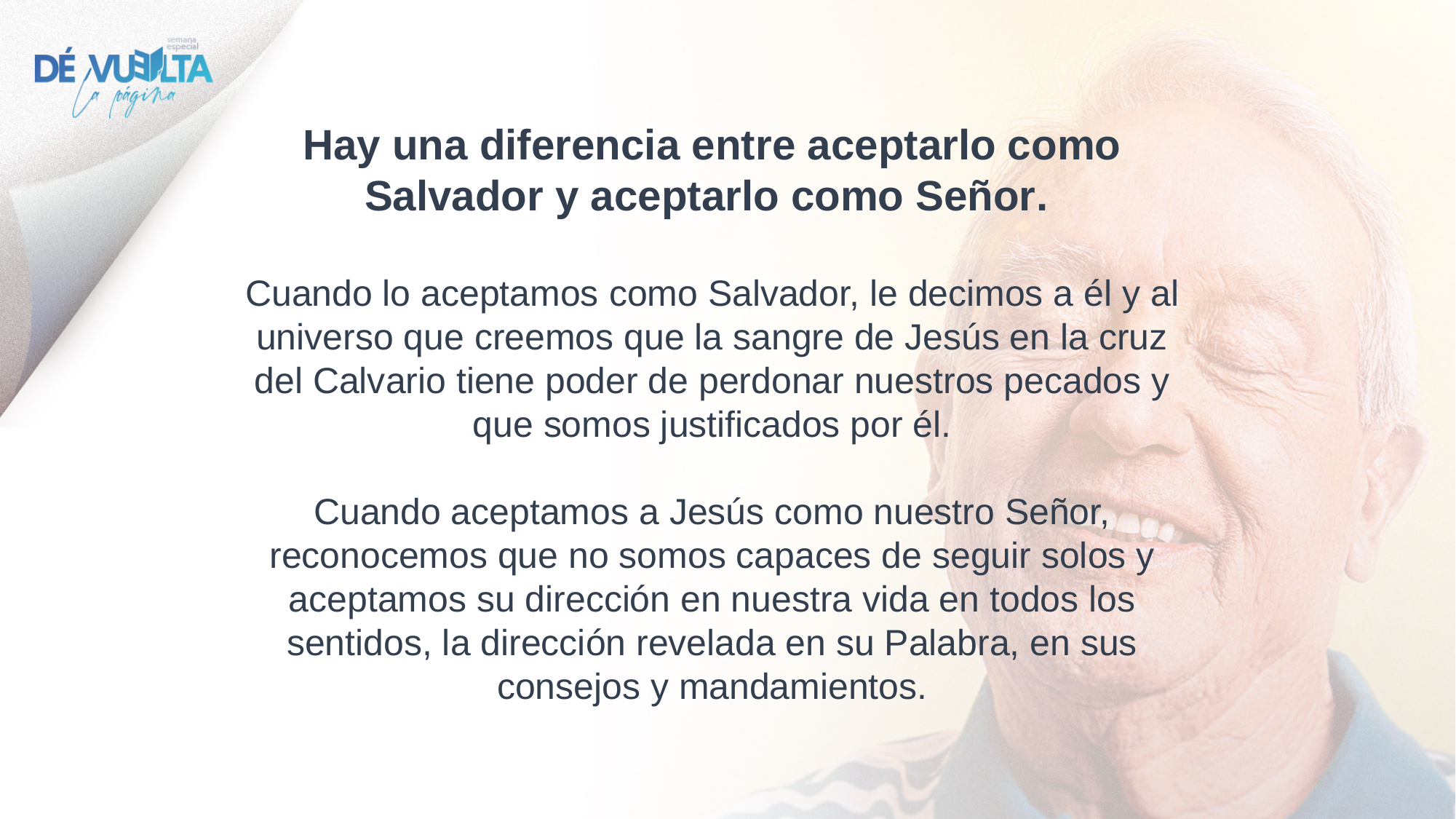

Hay una diferencia entre aceptarlo como Salvador y aceptarlo como Señor.

Cuando lo aceptamos como Salvador, le decimos a él y al universo que creemos que la sangre de Jesús en la cruz del Calvario tiene poder de perdonar nuestros pecados y que somos justificados por él.

Cuando aceptamos a Jesús como nuestro Señor, reconocemos que no somos capaces de seguir solos y aceptamos su dirección en nuestra vida en todos los sentidos, la dirección revelada en su Palabra, en sus consejos y mandamientos.